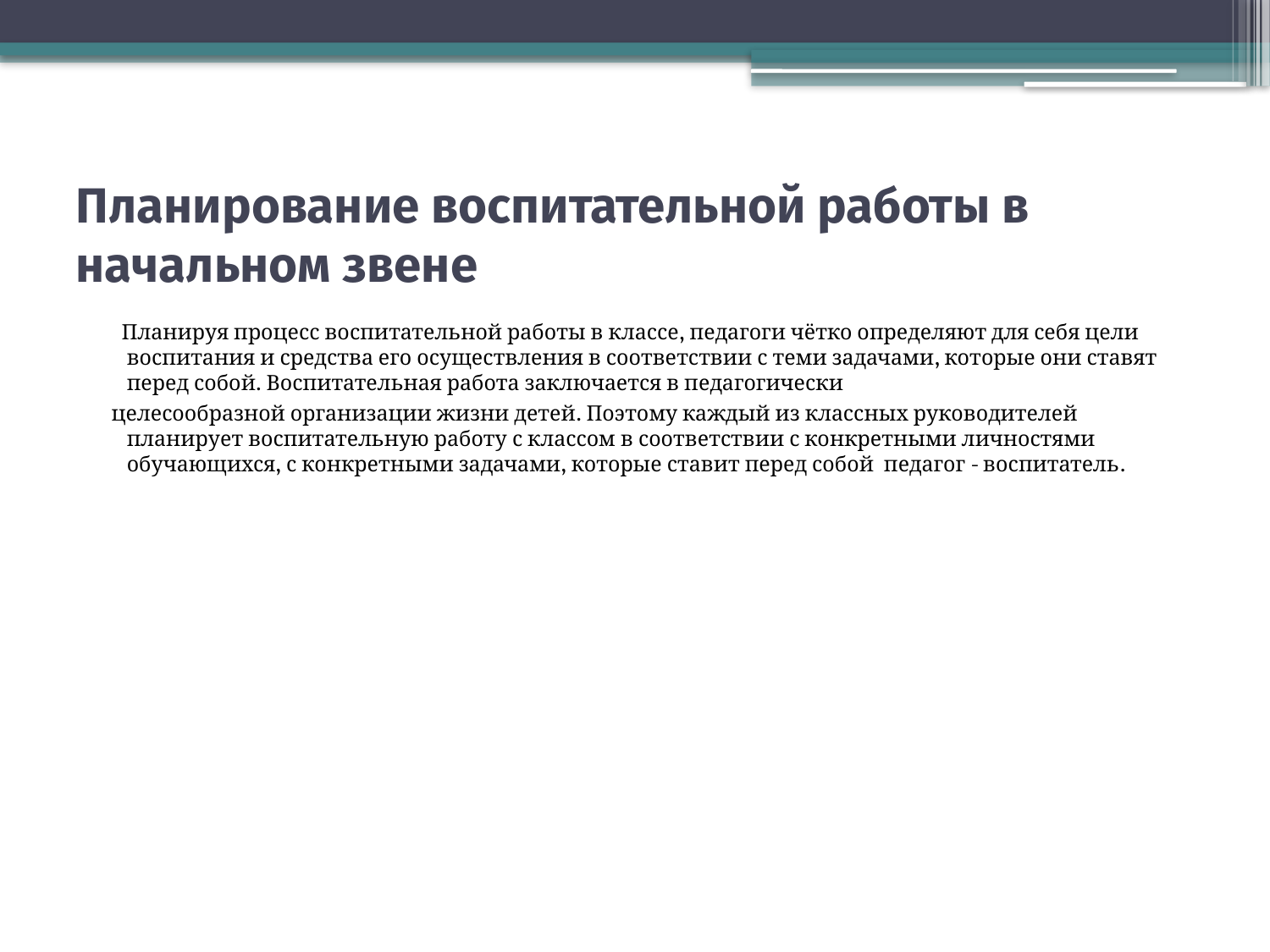

# Планирование воспитательной работы в начальном звене
      Планируя процесс воспитательной работы в классе, педагоги чётко определяют для себя цели воспитания и средства его осуществления в соответствии с теми задачами, которые они ставят перед собой. Воспитательная работа заключается в педагогически
    целесообразной организации жизни детей. Поэтому каждый из классных руководителей планирует воспитательную работу с классом в соответствии с конкретными личностями обучающихся, с конкретными задачами, которые ставит перед собой  педагог - воспитатель.